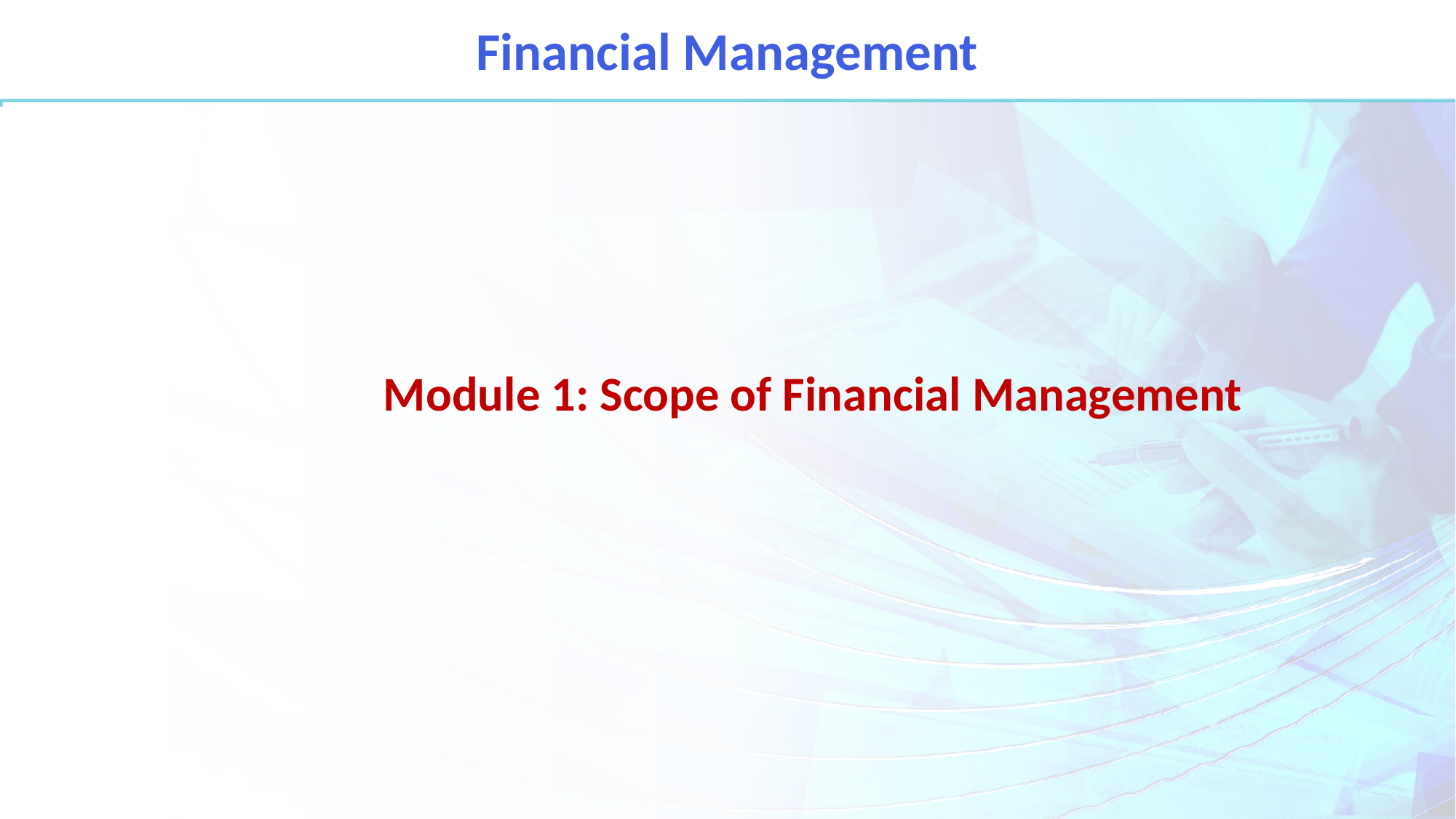

Financial Management
Module 1: Scope of Financial Management